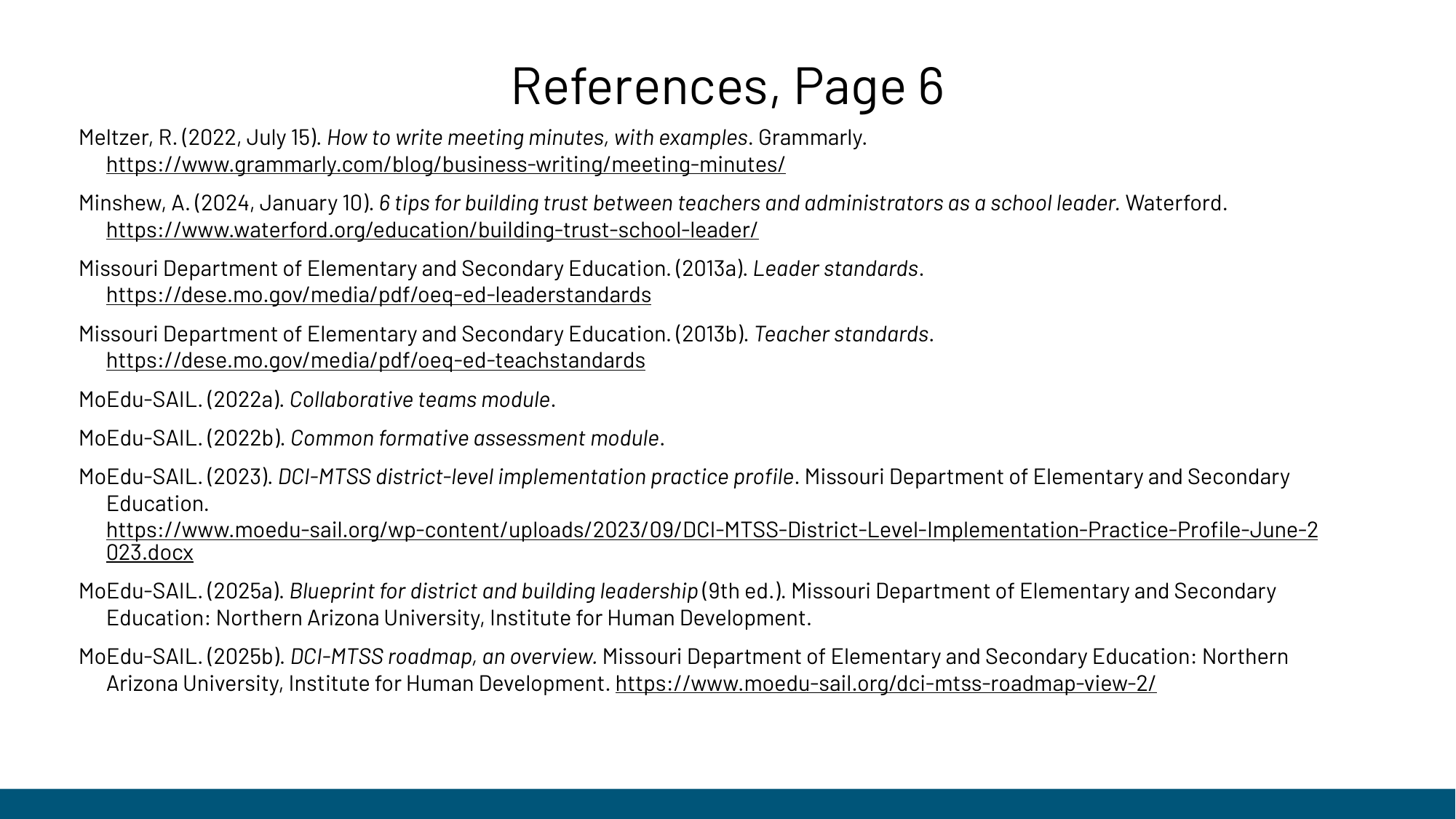

References, Page 6
Meltzer, R. (2022, July 15). How to write meeting minutes, with examples. Grammarly. https://www.grammarly.com/blog/business-writing/meeting-minutes/
Minshew, A. (2024, January 10). 6 tips for building trust between teachers and administrators as a school leader. Waterford. https://www.waterford.org/education/building-trust-school-leader/
Missouri Department of Elementary and Secondary Education. (2013a). Leader standards. https://dese.mo.gov/media/pdf/oeq-ed-leaderstandards
Missouri Department of Elementary and Secondary Education. (2013b). Teacher standards. https://dese.mo.gov/media/pdf/oeq-ed-teachstandards
MoEdu-SAIL. (2022a). Collaborative teams module.
MoEdu-SAIL. (2022b). Common formative assessment module.
MoEdu-SAIL. (2023). DCI-MTSS district-level implementation practice profile. Missouri Department of Elementary and Secondary Education. https://www.moedu-sail.org/wp-content/uploads/2023/09/DCI-MTSS-District-Level-Implementation-Practice-Profile-June-2023.docx
MoEdu-SAIL. (2025a). Blueprint for district and building leadership (9th ed.). Missouri Department of Elementary and Secondary Education: Northern Arizona University, Institute for Human Development.
MoEdu-SAIL. (2025b). DCI-MTSS roadmap, an overview. Missouri Department of Elementary and Secondary Education: Northern Arizona University, Institute for Human Development. https://www.moedu-sail.org/dci-mtss-roadmap-view-2/

​